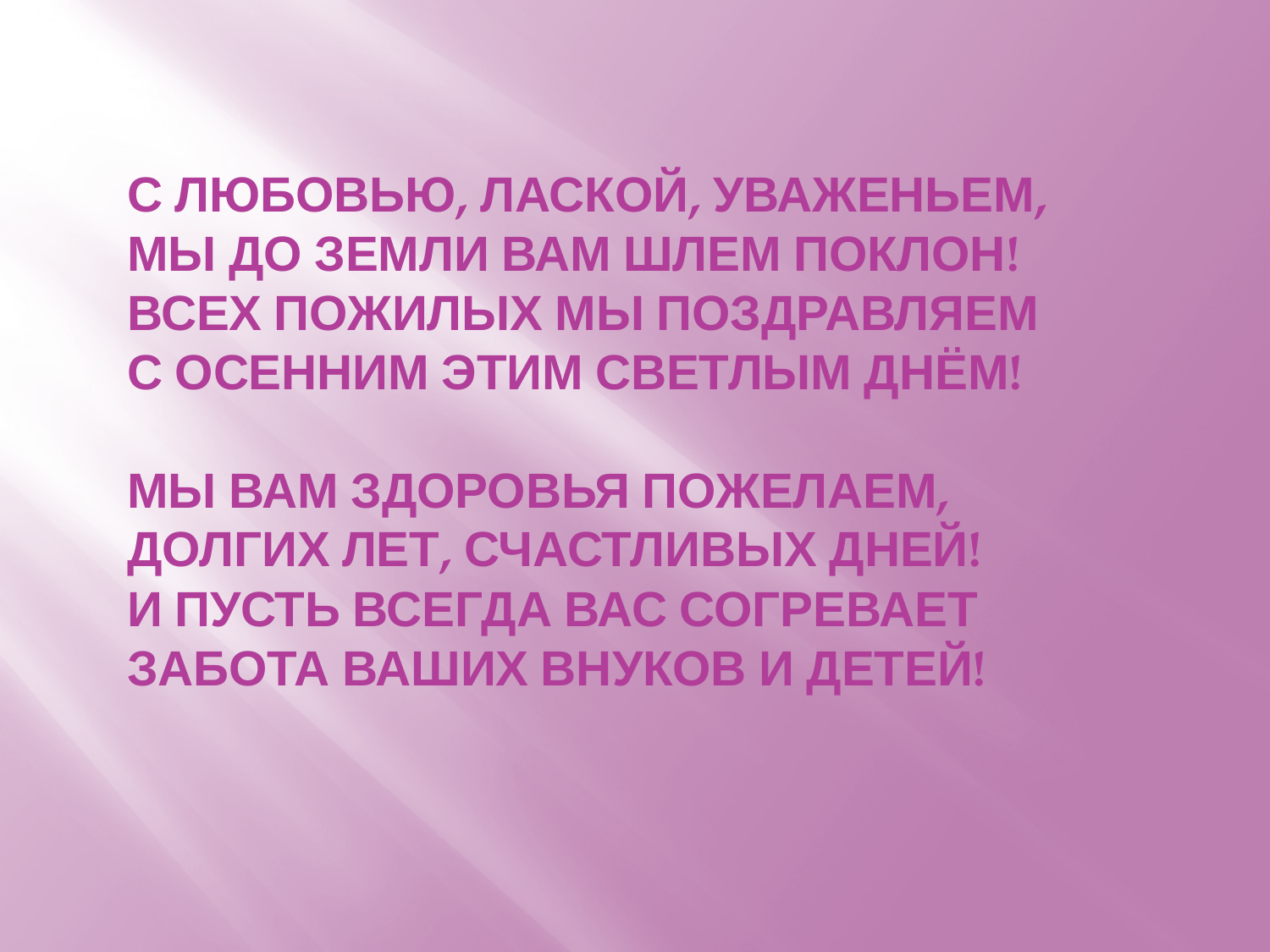

С ЛЮБОВЬЮ, ЛАСКОЙ, УВАЖЕНЬЕМ,
МЫ ДО ЗЕМЛИ ВАМ ШЛЕМ ПОКЛОН!
ВСЕХ ПОЖИЛЫХ МЫ ПОЗДРАВЛЯЕМ
С ОСЕННИМ ЭТИМ СВЕТЛЫМ ДНЁМ!
МЫ ВАМ ЗДОРОВЬЯ ПОЖЕЛАЕМ,
ДОЛГИХ ЛЕТ, СЧАСТЛИВЫХ ДНЕЙ!
И ПУСТЬ ВСЕГДА ВАС СОГРЕВАЕТ
ЗАБОТА ВАШИХ ВНУКОВ И ДЕТЕЙ!